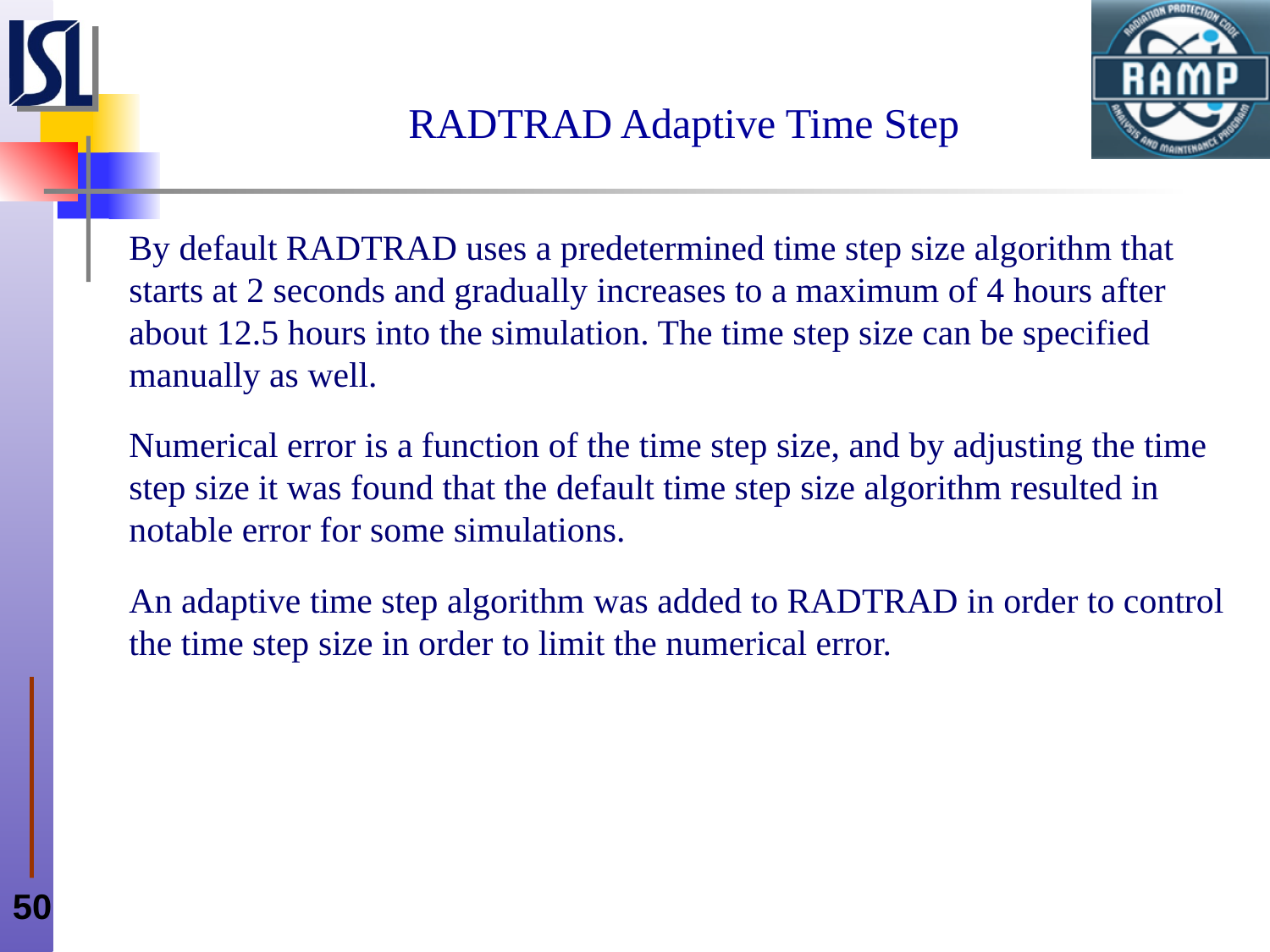

# RADTRAD Adaptive Time Step
By default RADTRAD uses a predetermined time step size algorithm that starts at 2 seconds and gradually increases to a maximum of 4 hours after about 12.5 hours into the simulation. The time step size can be specified manually as well.
Numerical error is a function of the time step size, and by adjusting the time step size it was found that the default time step size algorithm resulted in notable error for some simulations.
An adaptive time step algorithm was added to RADTRAD in order to control the time step size in order to limit the numerical error.